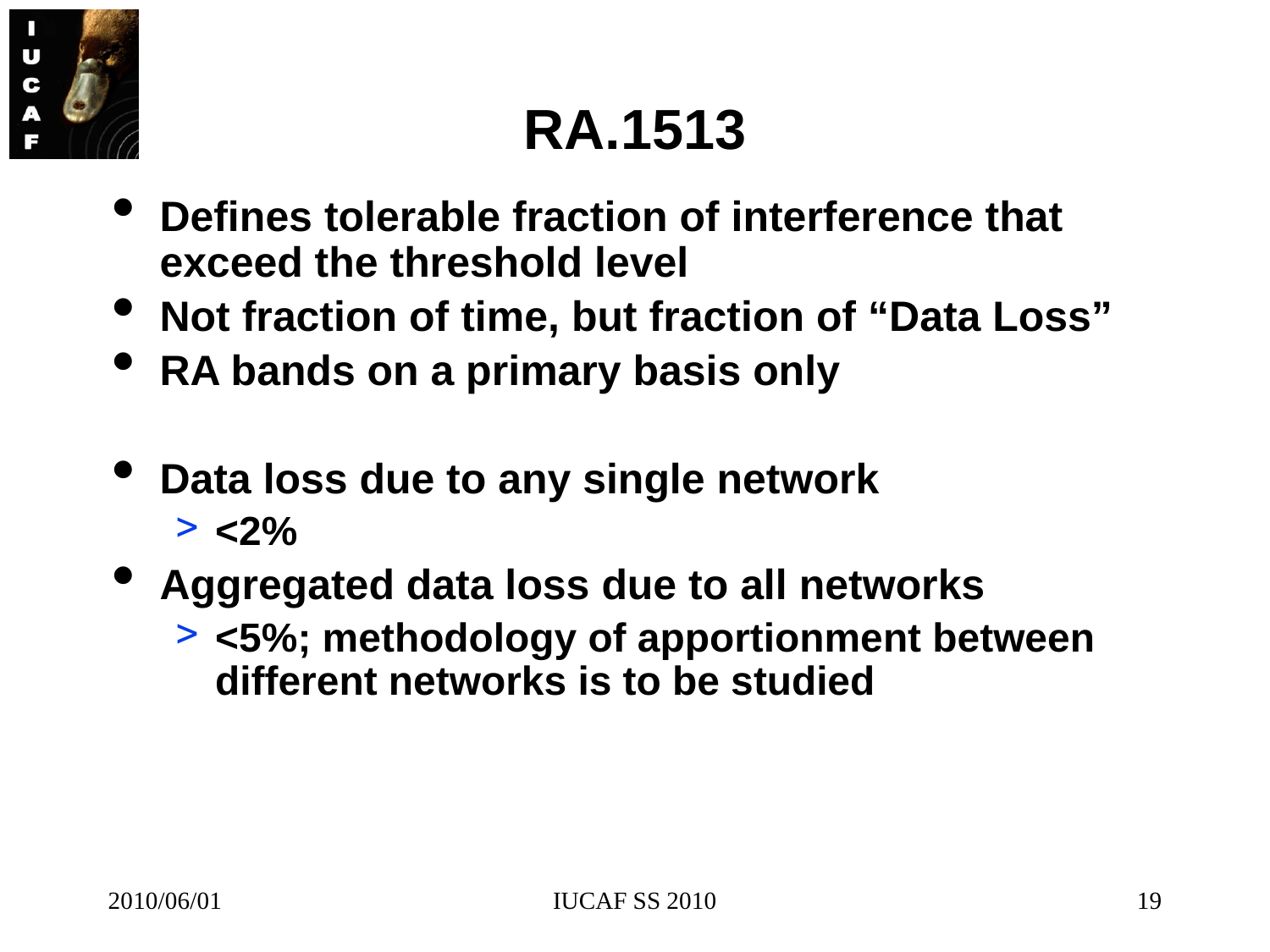

# RA.1513
Defines tolerable fraction of interference that exceed the threshold level
Not fraction of time, but fraction of “Data Loss”
RA bands on a primary basis only

Data loss due to any single network
<2%
Aggregated data loss due to all networks
<5%; methodology of apportionment between different networks is to be studied
2010/06/01
IUCAF SS 2010
19